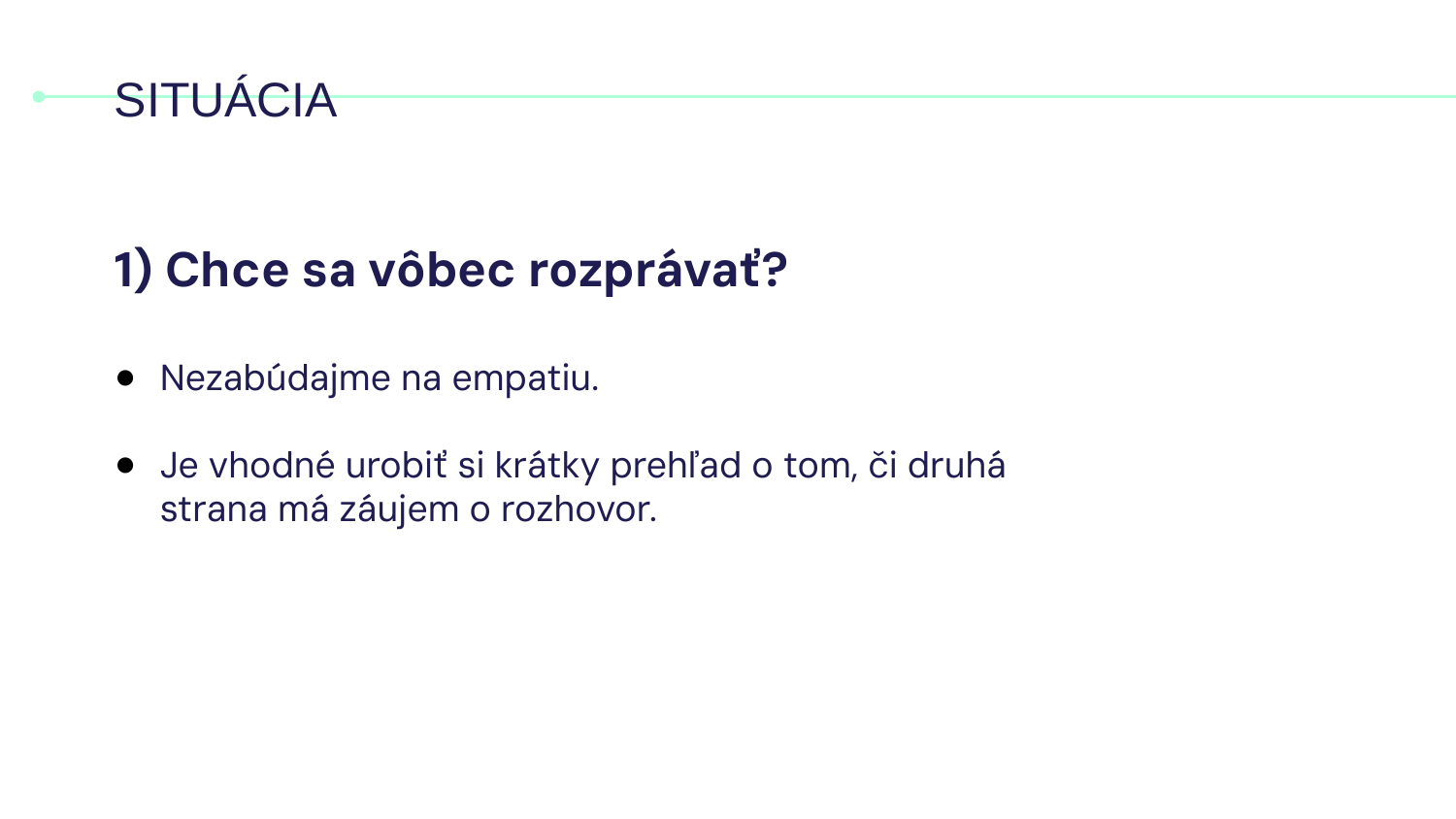

# SITUÁCIA
1) Chce sa vôbec rozprávať?
Nezabúdajme na empatiu.
Je vhodné urobiť si krátky prehľad o tom, či druhá strana má záujem o rozhovor.